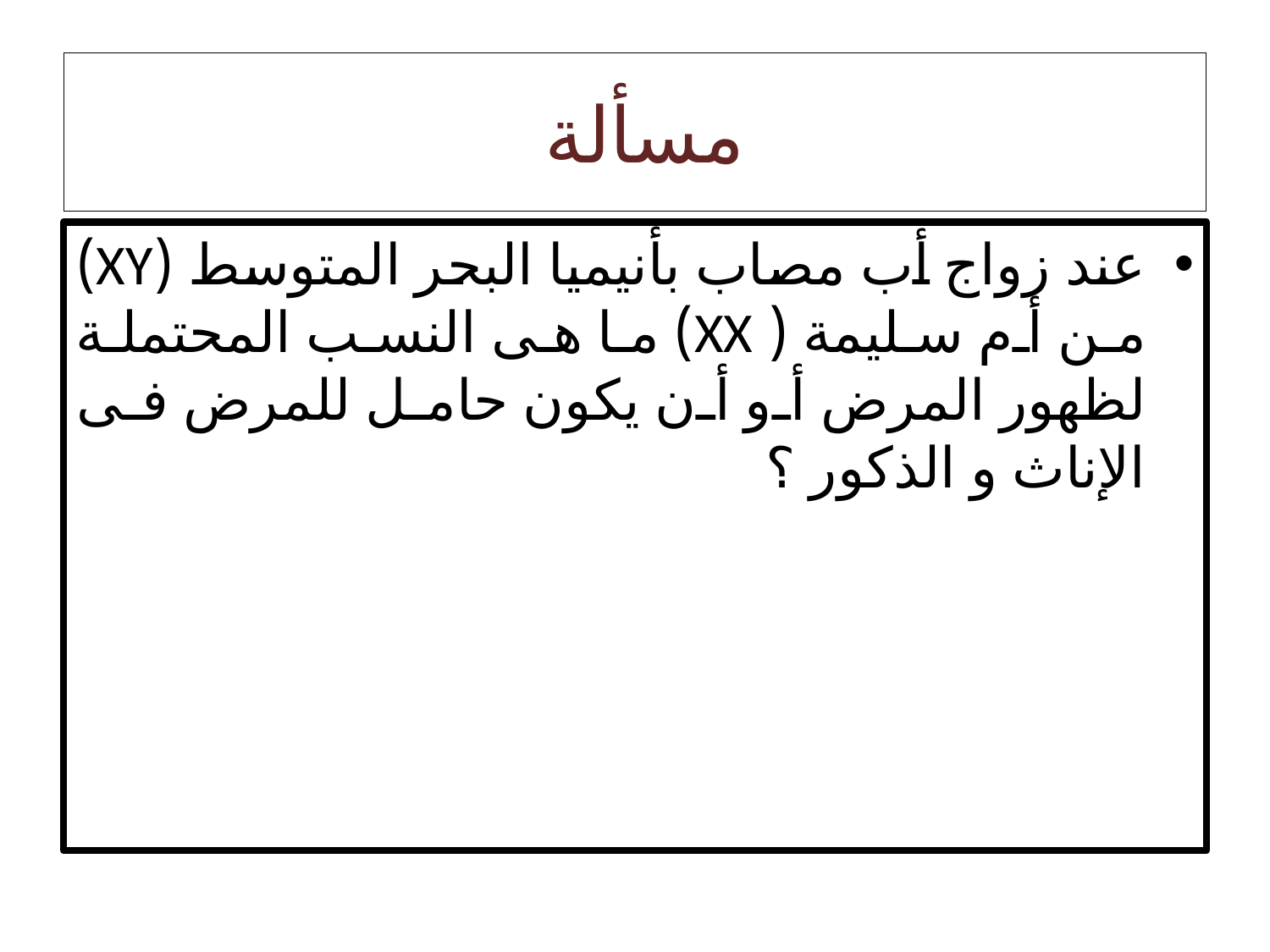

# مسألة
عند زواج أب مصاب بأنيميا البحر المتوسط (XY) من أم سليمة ( XX) ما هى النسب المحتملة لظهور المرض أو أن يكون حامل للمرض فى الإناث و الذكور ؟